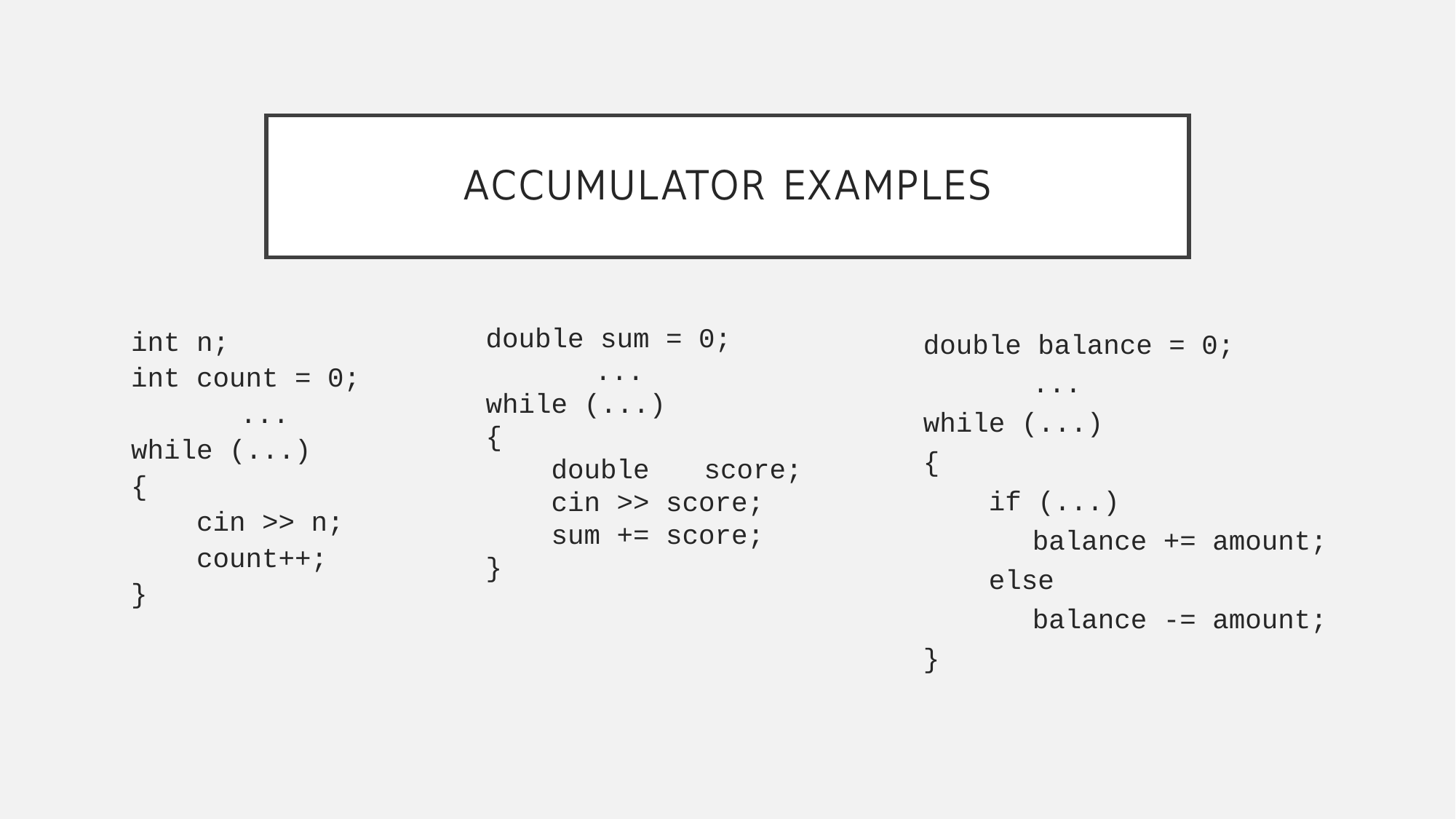

# Accumulator Examples
double sum = 0;
	...
while (...)
{
    double	score;
    cin >> score;
    sum += score;
}
double balance = 0;
	...
while (...)
{
    if (...)
	balance += amount;
    else
	balance -= amount;
}
int n;
int count = 0;
	...
while (...)
{
    cin >> n;
    count++;
}